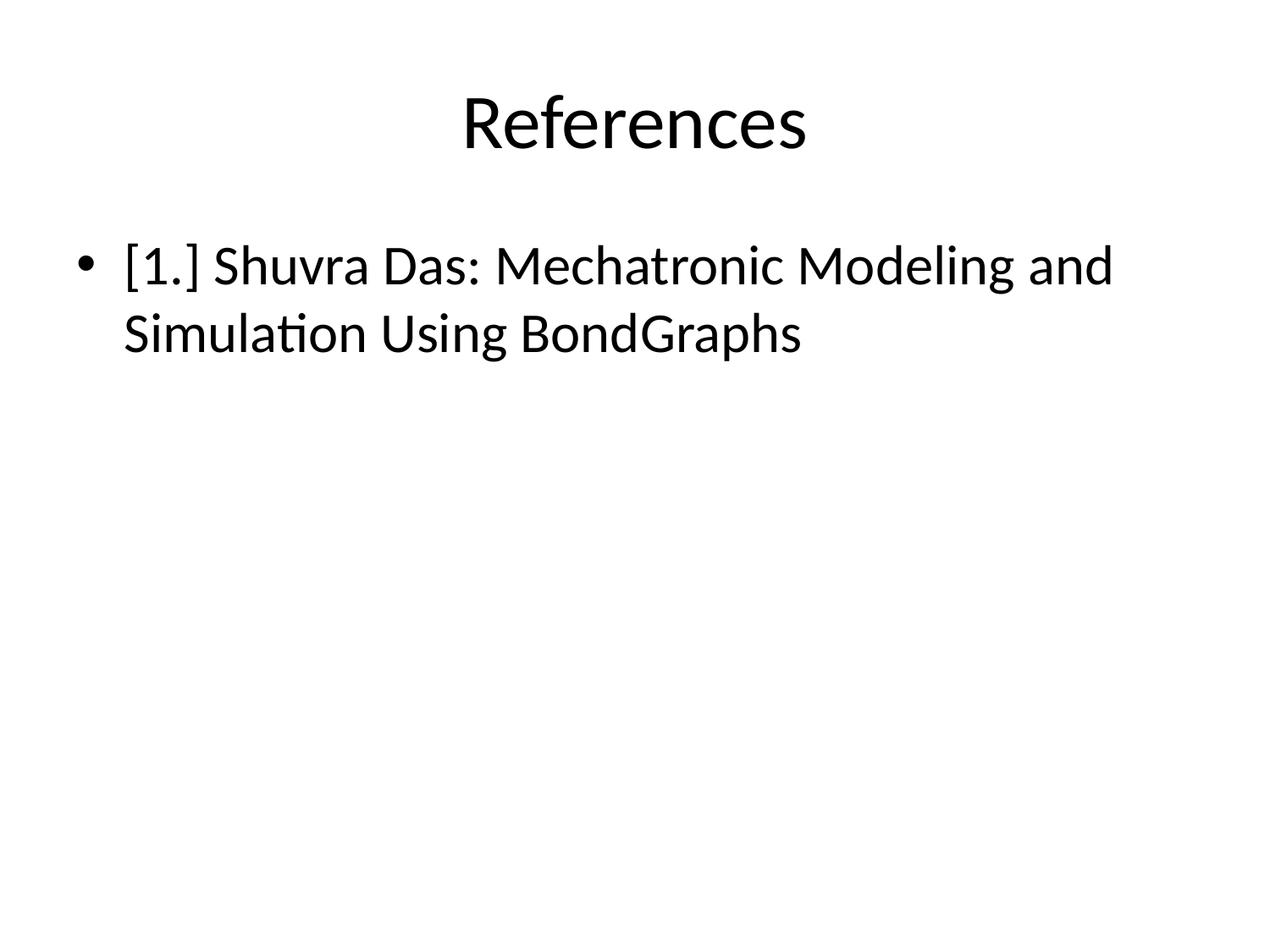

# References
[1.] Shuvra Das: Mechatronic Modeling and Simulation Using BondGraphs